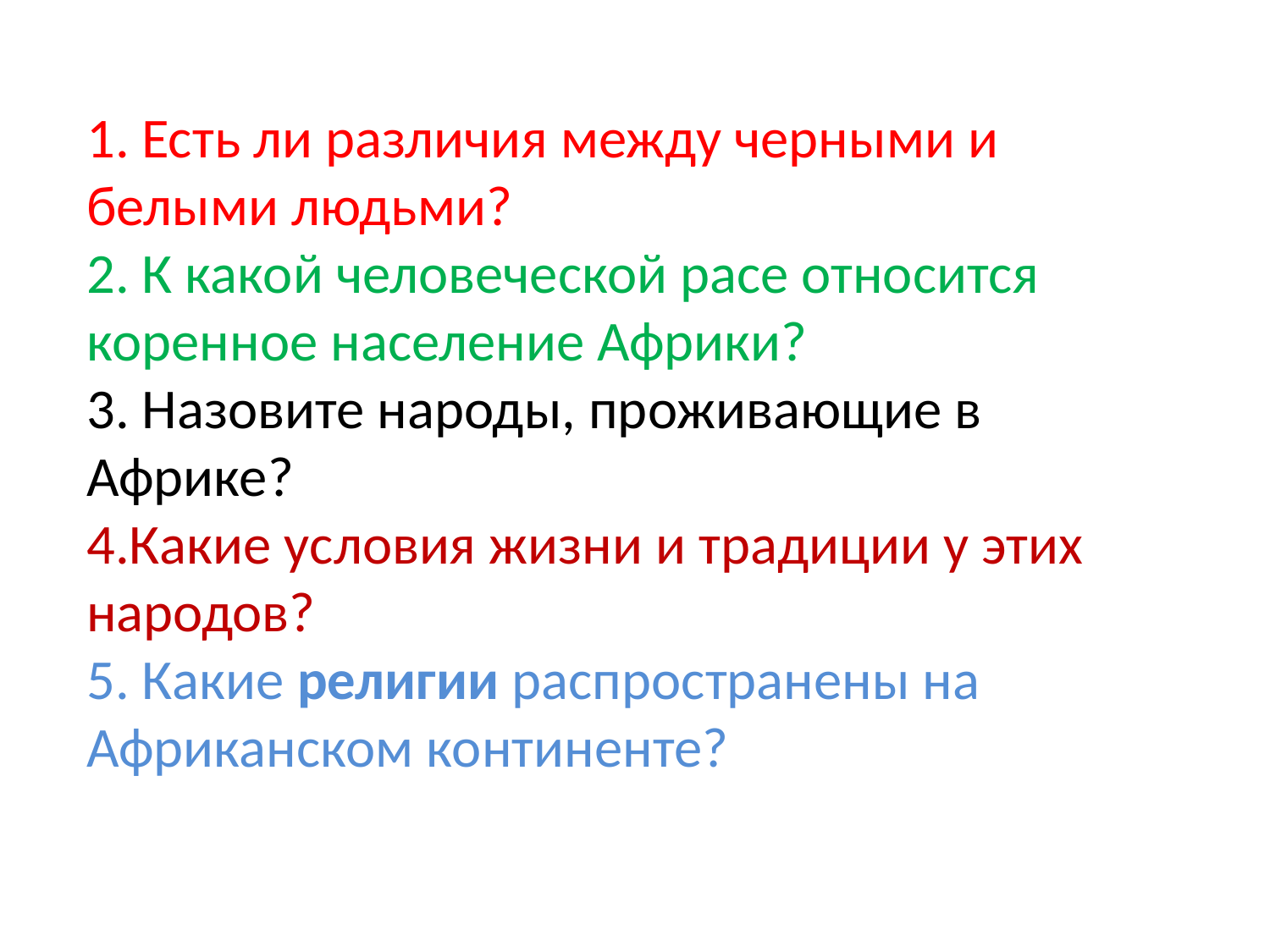

1. Есть ли различия между черными и белыми людьми?
2. К какой человеческой расе относится коренное население Африки?
3. Назовите народы, проживающие в Африке?
4.Какие условия жизни и традиции у этих народов?
5. Какие религии распространены на Африканском континенте?